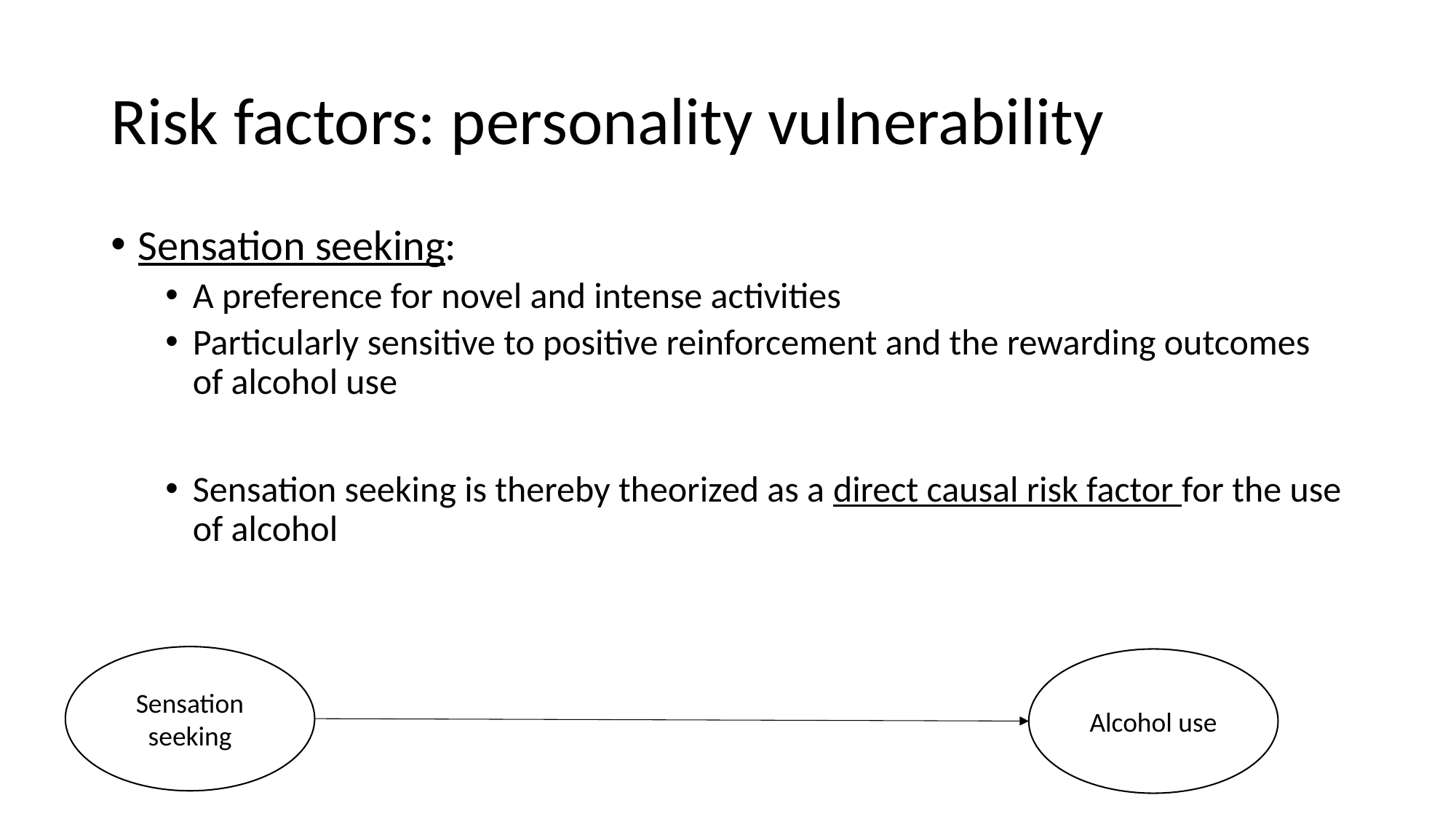

# Risk factors: personality vulnerability
Sensation seeking:
A preference for novel and intense activities
Particularly sensitive to positive reinforcement and the rewarding outcomes of alcohol use

Sensation seeking is thereby theorized as a direct causal risk factor for the use of alcohol

Sensation seeking
Alcohol use